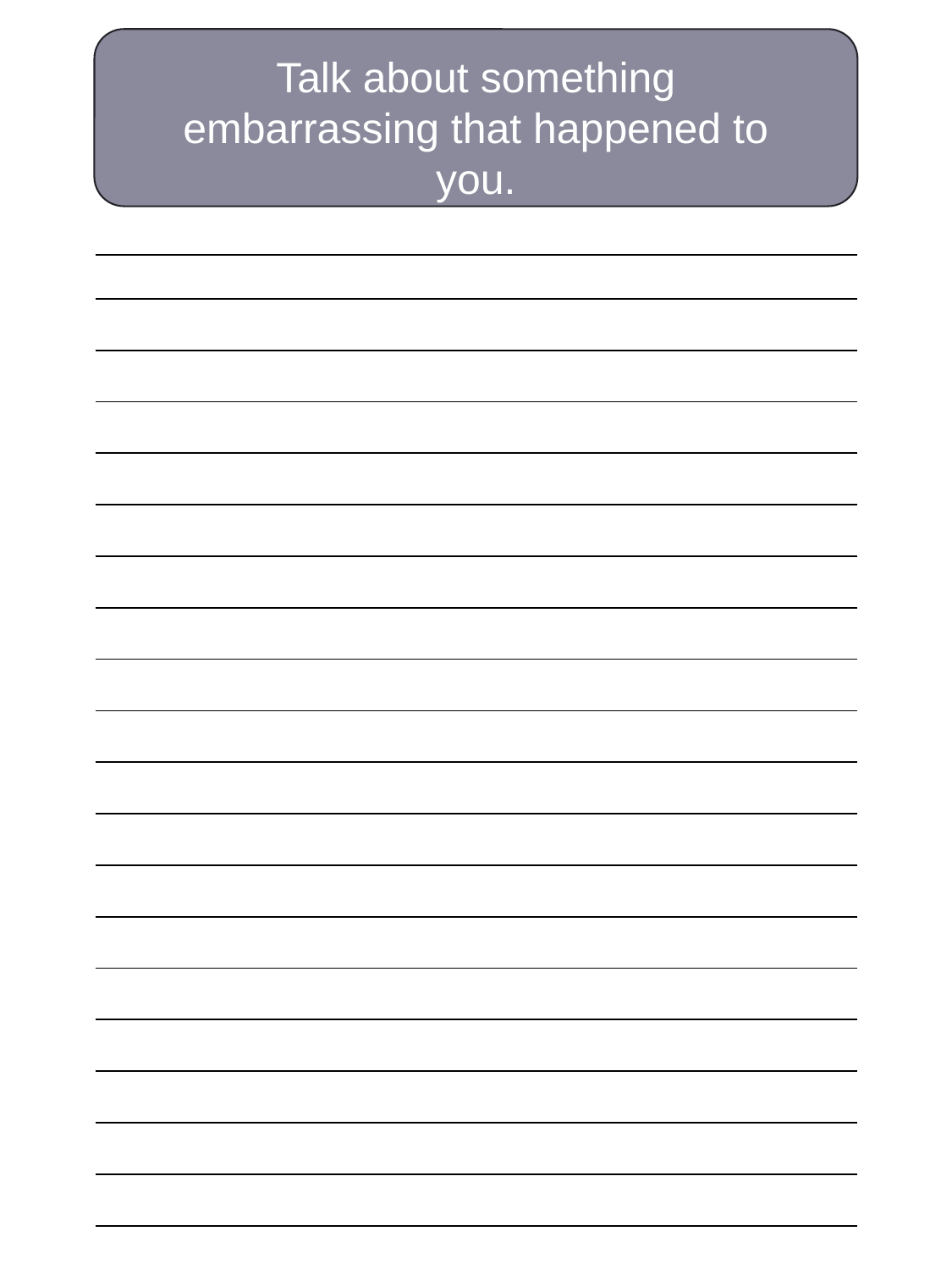

Talk about something embarrassing that happened to you.
|  |
| --- |
|  |
|  |
|  |
|  |
|  |
|  |
|  |
|  |
|  |
|  |
|  |
|  |
|  |
|  |
|  |
|  |
|  |
|  |